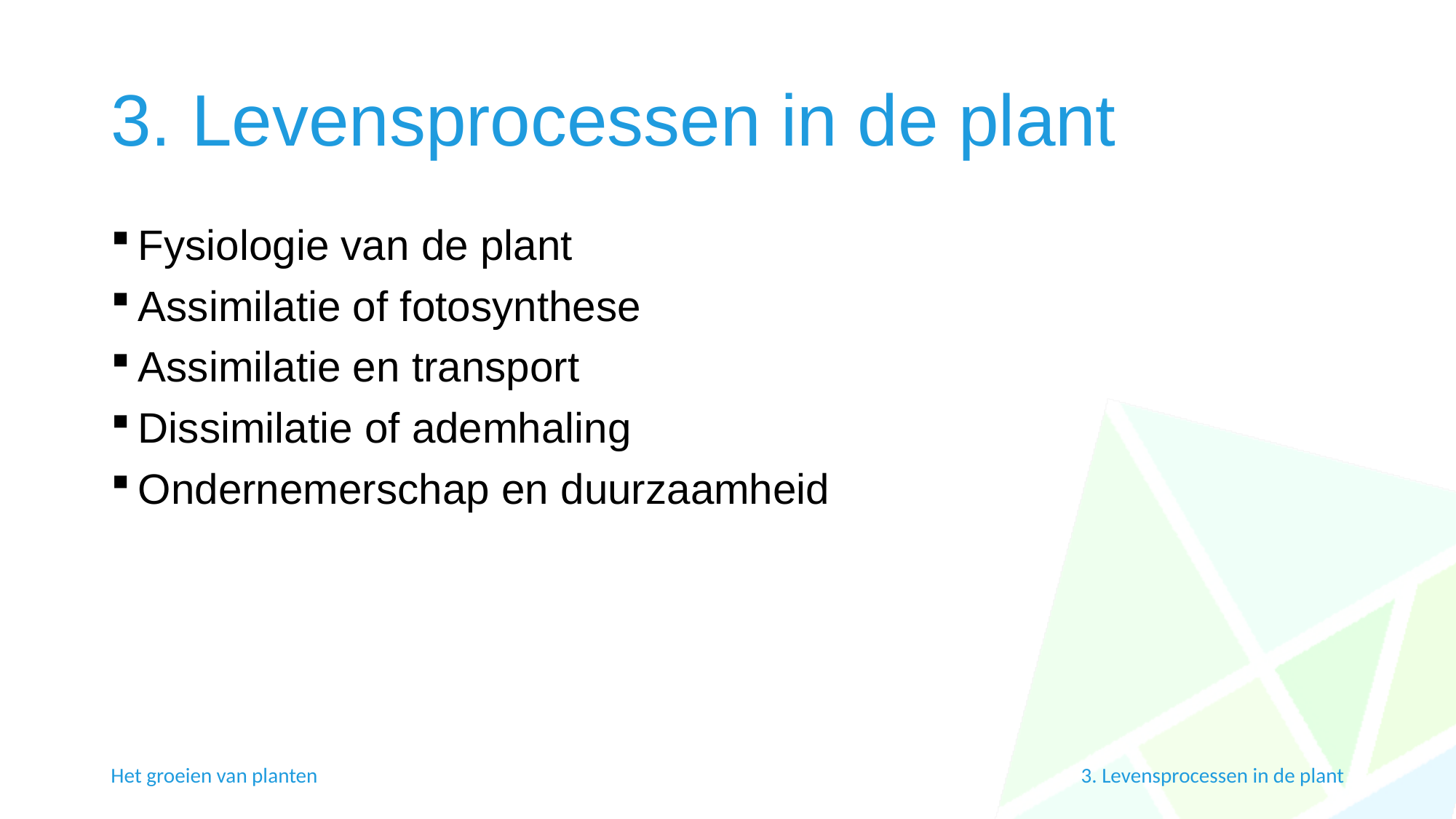

# 3. Levensprocessen in de plant
Fysiologie van de plant
Assimilatie of fotosynthese
Assimilatie en transport
Dissimilatie of ademhaling
Ondernemerschap en duurzaamheid
Het groeien van planten
3. Levensprocessen in de plant